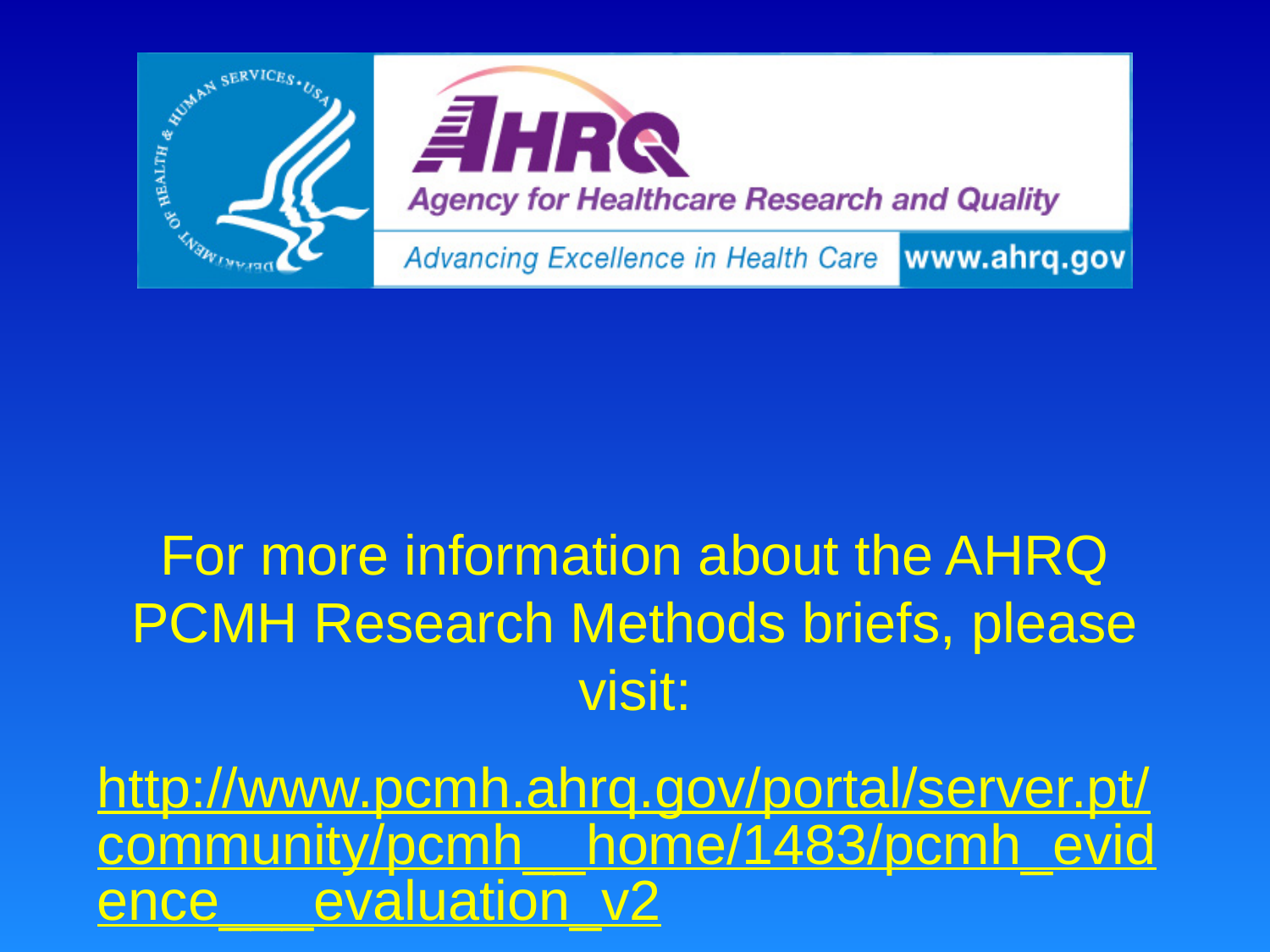

# For more information about the AHRQ PCMH Research Methods briefs, please visit: http://www.pcmh.ahrq.gov/portal/server.pt/community/pcmh__home/1483/pcmh_evidence___evaluation_v2